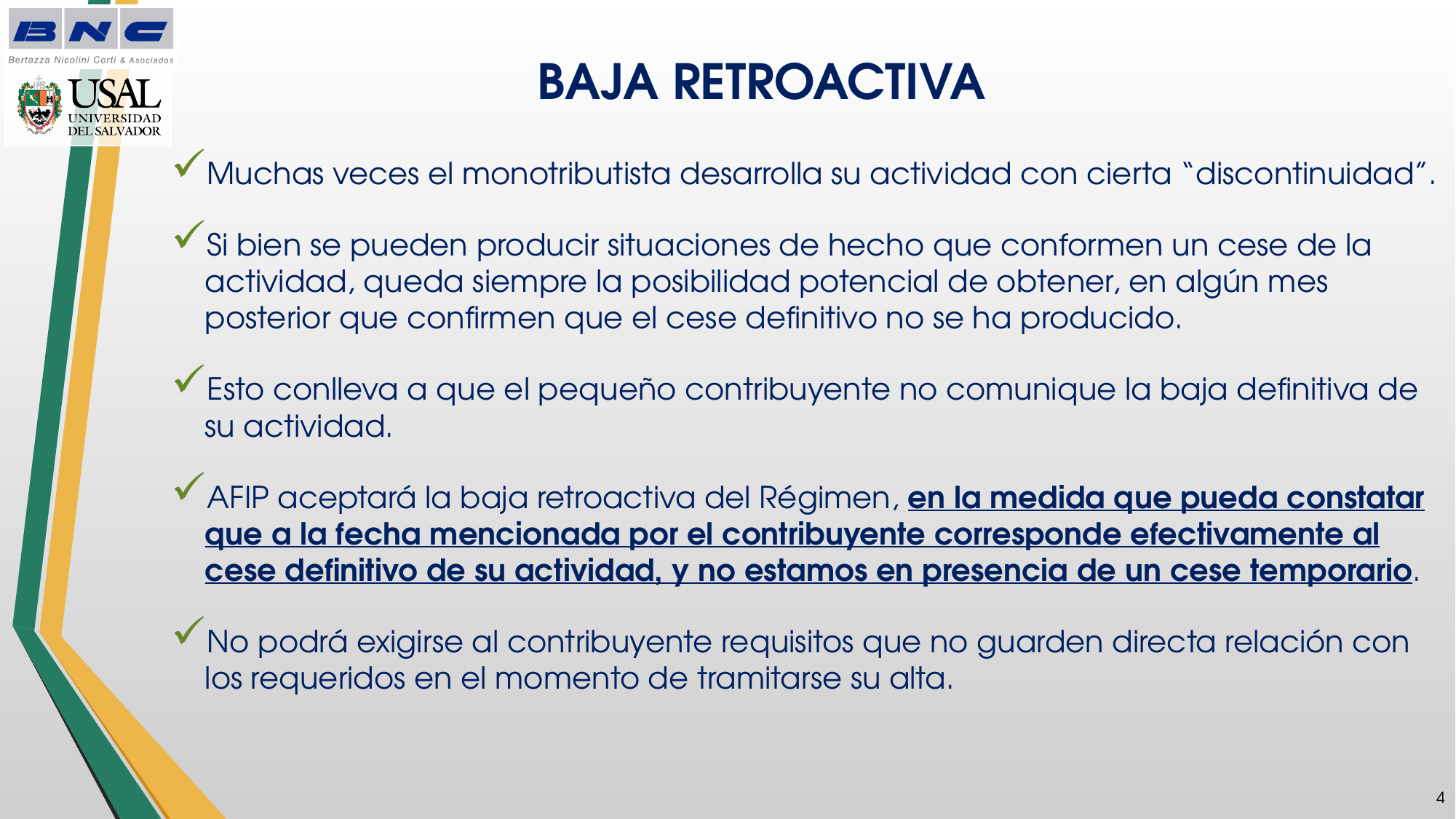

# BAJA RETROACTIVA
Muchas veces el monotributista desarrolla su actividad con cierta “discontinuidad”.

Si bien se pueden producir situaciones de hecho que conformen un cese de la actividad, queda siempre la posibilidad potencial de obtener, en algún mes posterior que confirmen que el cese definitivo no se ha producido.

Esto conlleva a que el pequeño contribuyente no comunique la baja definitiva de su actividad.

AFIP aceptará la baja retroactiva del Régimen, en la medida que pueda constatar que a la fecha mencionada por el contribuyente corresponde efectivamente al cese definitivo de su actividad, y no estamos en presencia de un cese temporario.

No podrá exigirse al contribuyente requisitos que no guarden directa relación con los requeridos en el momento de tramitarse su alta.

4